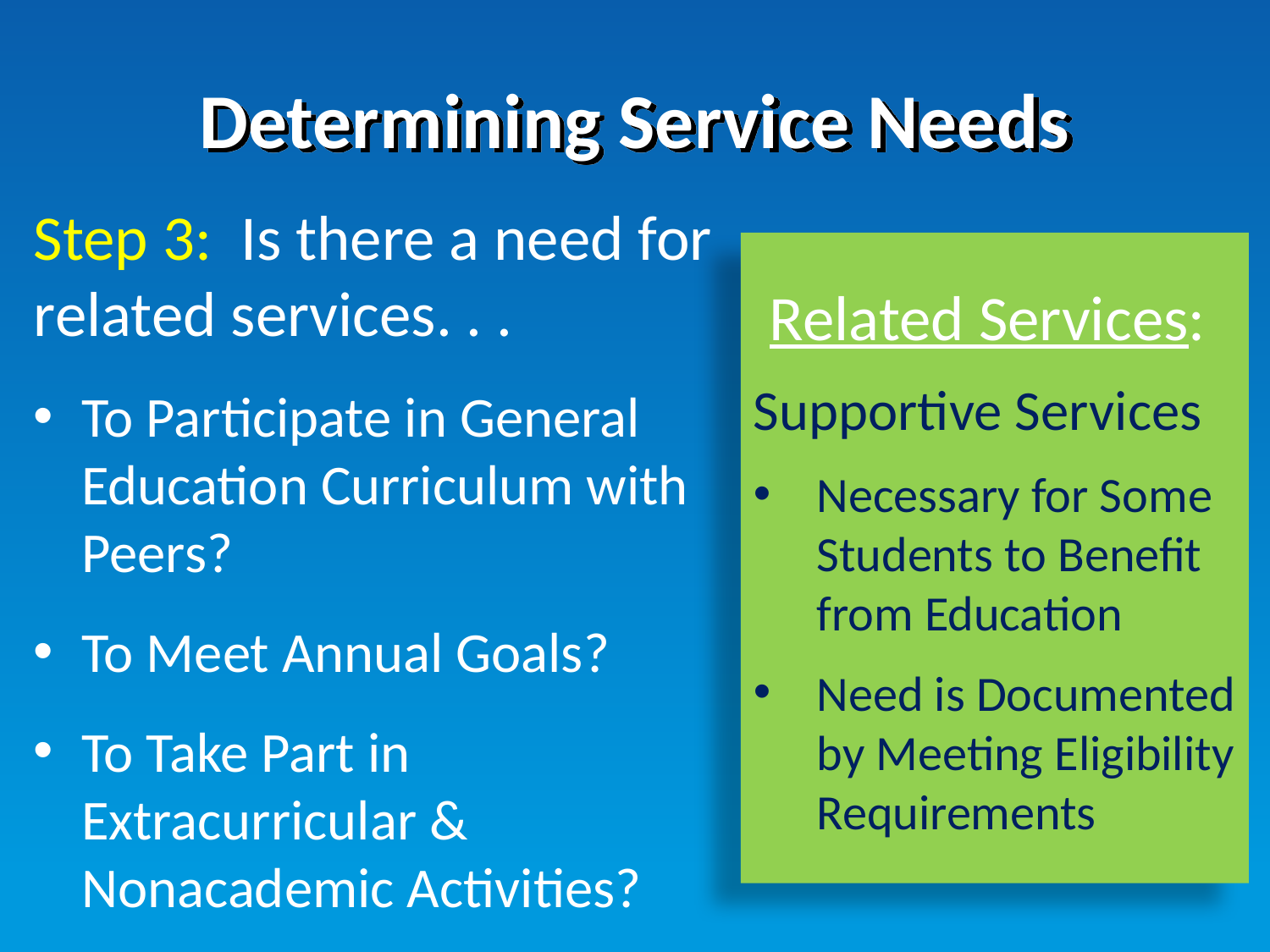

# Determining Service Needs
Step 3:  Is there a need for related services. . .
To Participate in General Education Curriculum with Peers?
To Meet Annual Goals?
To Take Part in Extracurricular & Nonacademic Activities?

Related Services:
Supportive Services
Necessary for Some Students to Benefit from Education
Need is Documented by Meeting Eligibility Requirements